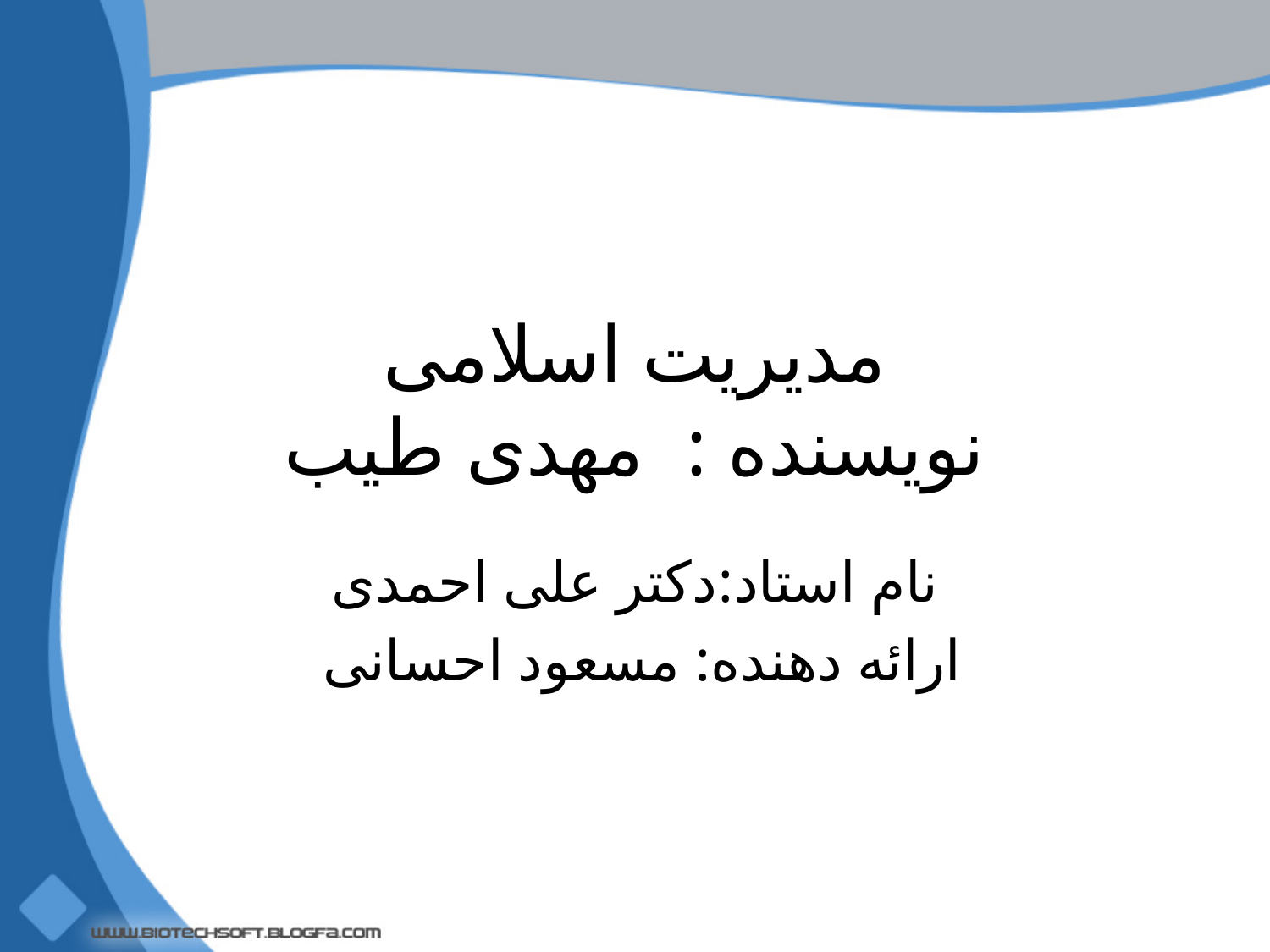

# مدیریت اسلامی نویسنده :  مهدی طیب
نام استاد:دکتر علی احمدی
ارائه دهنده: مسعود احسانی